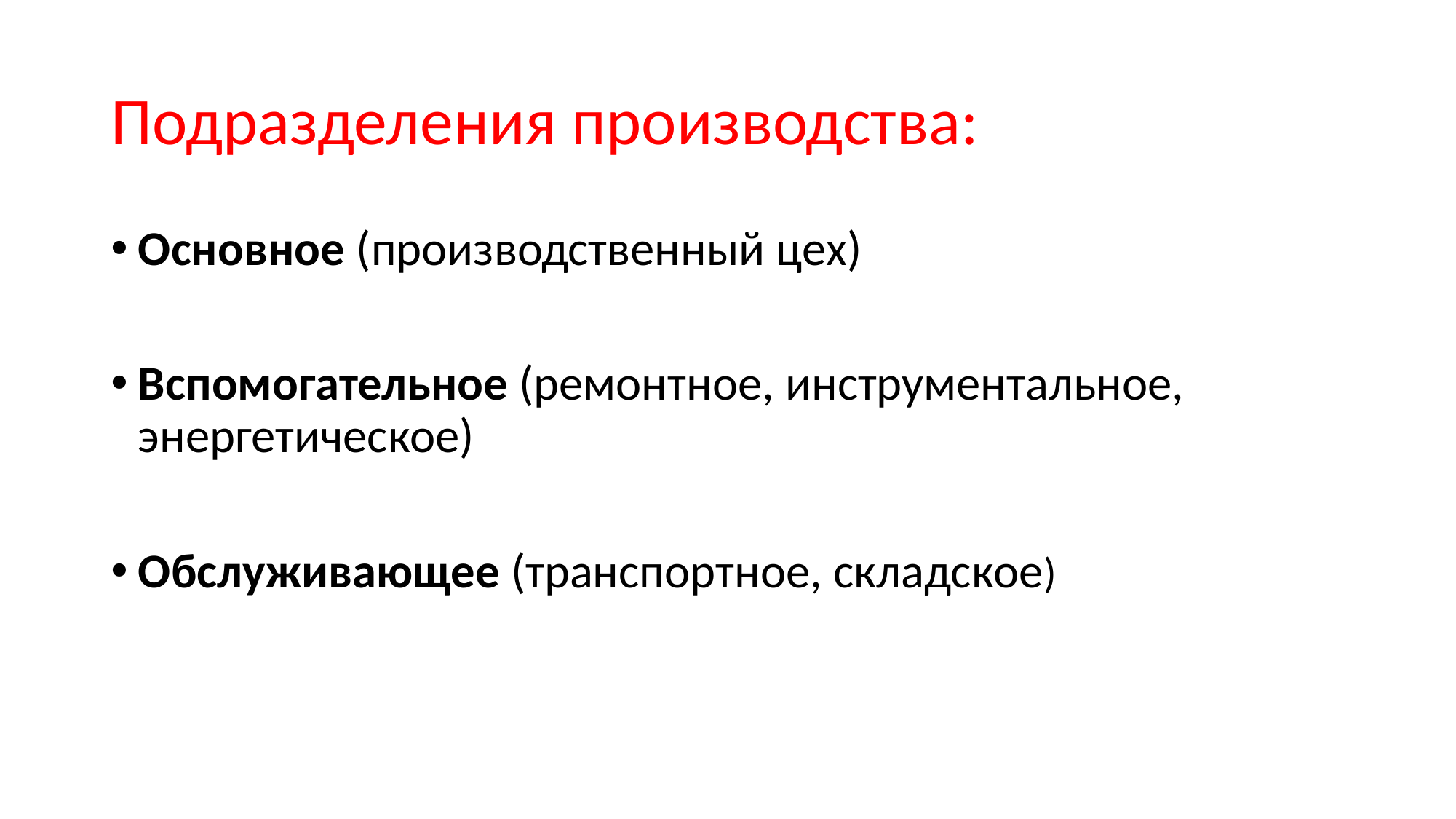

# Подразделения производства:
Основное (производственный цех)

Вспомогательное (ремонтное, инструментальное, энергетическое)

Обслуживающее (транспортное, складское)